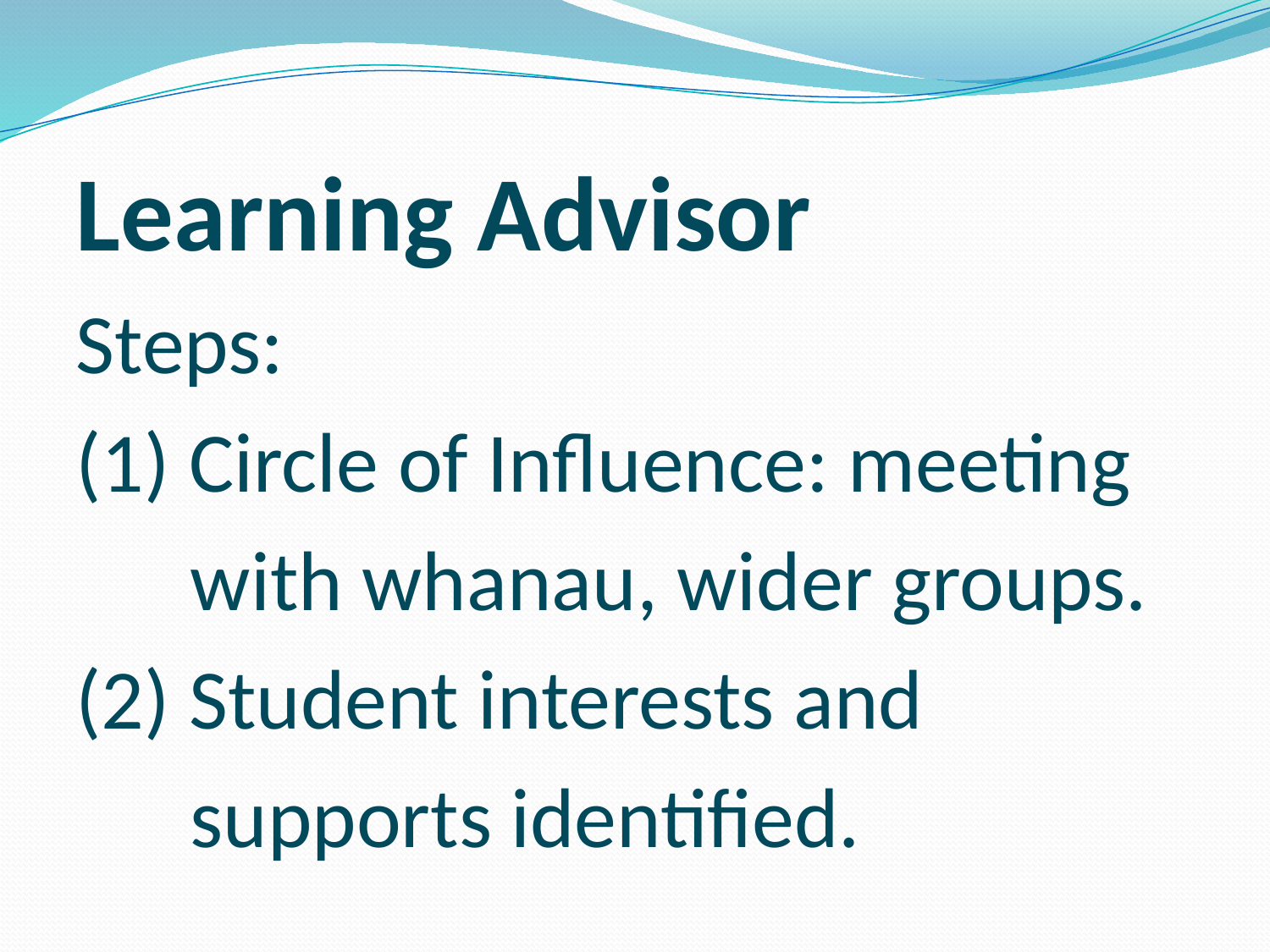

Learning Advisor
Steps:
(1) Circle of Influence: meeting
      with whanau, wider groups.
(2) Student interests and
      supports identified.